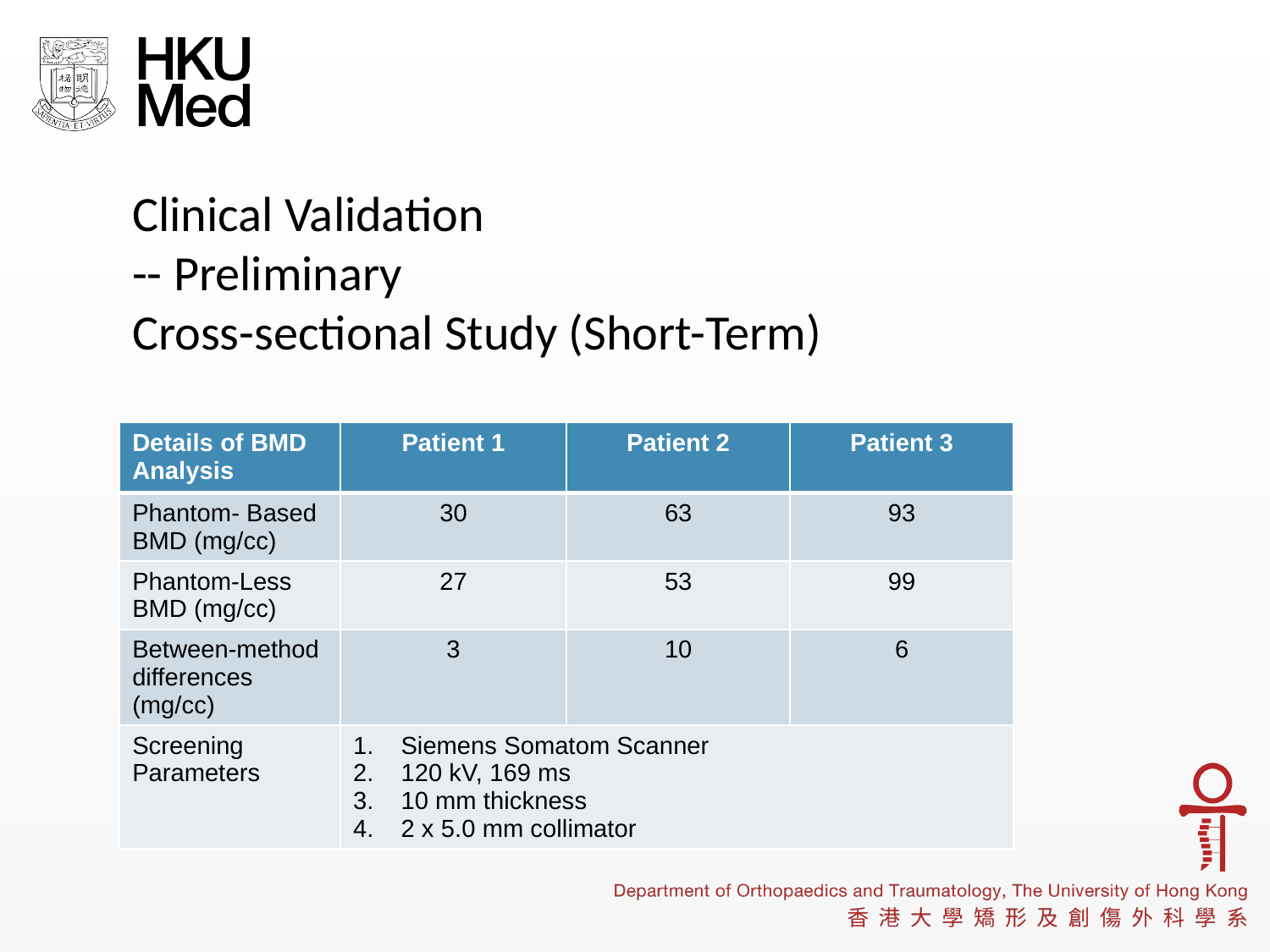

# Clinical Validation -- Preliminary Cross-sectional Study (Short-Term)
| Details of BMD Analysis | Patient 1 | Patient 2 | Patient 3 |
| --- | --- | --- | --- |
| Phantom- Based BMD (mg/cc) | 30 | 63 | 93 |
| Phantom-Less BMD (mg/cc) | 27 | 53 | 99 |
| Between-method differences (mg/cc) | 3 | 10 | 6 |
| Screening Parameters | Siemens Somatom Scanner 120 kV, 169 ms 10 mm thickness 2 x 5.0 mm collimator |  |  |